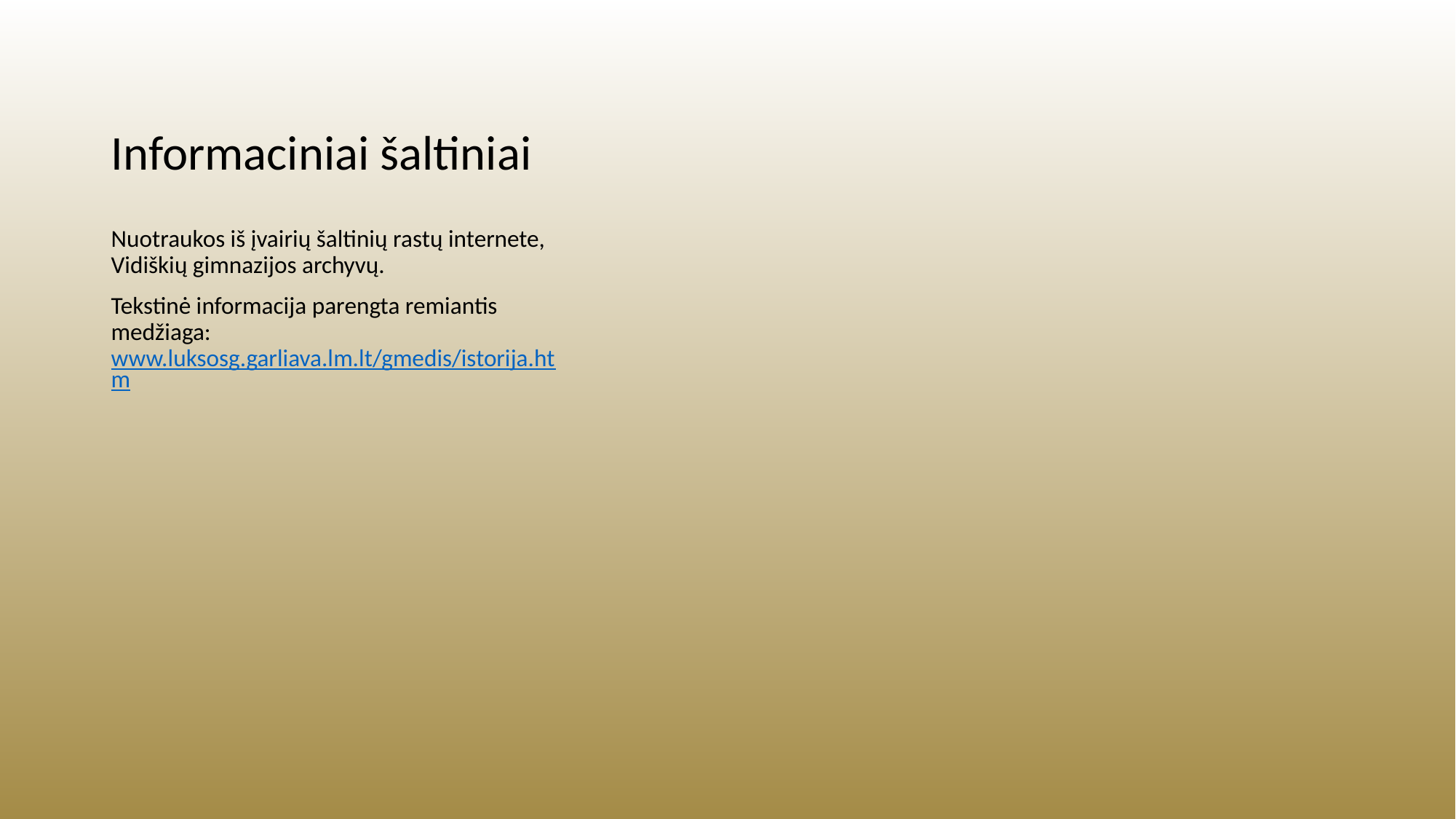

# Informaciniai šaltiniai

Nuotraukos iš įvairių šaltinių rastų internete, Vidiškių gimnazijos archyvų.
Tekstinė informacija parengta remiantis medžiaga: www.luksosg.garliava.lm.lt/gmedis/istorija.htm